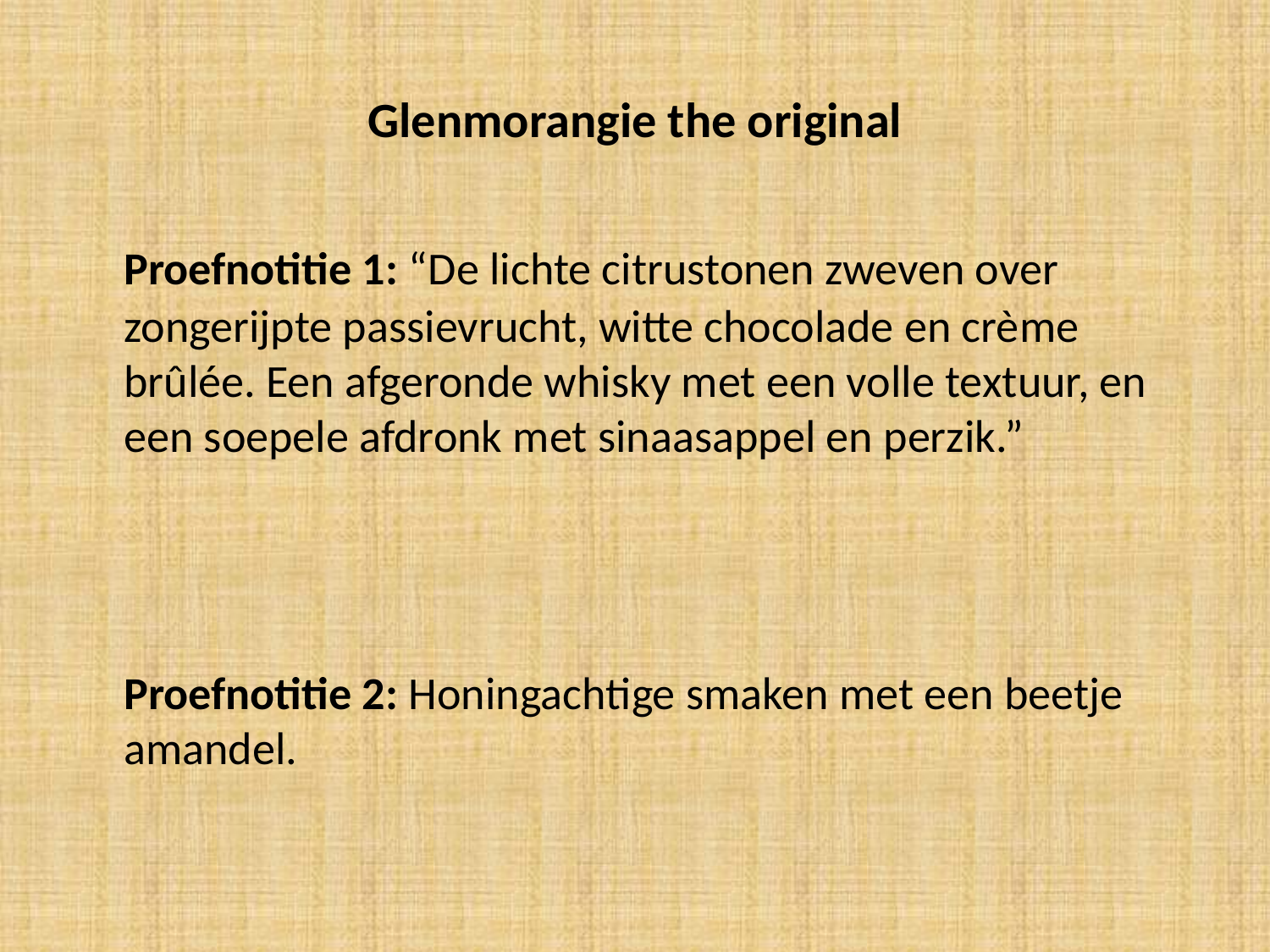

# Glenmorangie the original
	Proefnotitie 1: “De lichte citrustonen zweven over zongerijpte passievrucht, witte chocolade en crème brûlée. Een afgeronde whisky met een volle textuur, en een soepele afdronk met sinaasappel en perzik.”

	Proefnotitie 2: Honingachtige smaken met een beetje amandel.